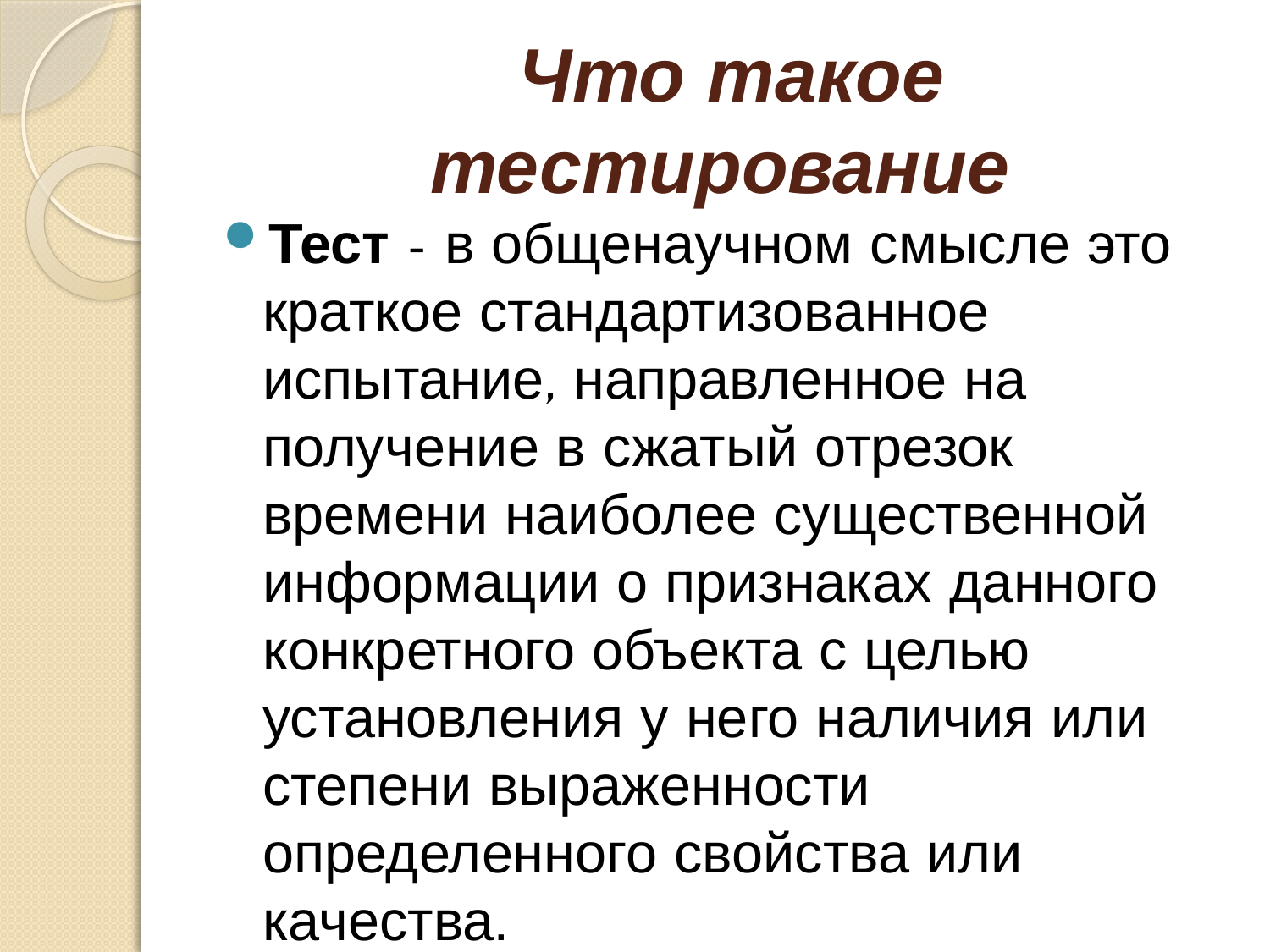

# Что такое тестирование
Тест - в общенаучном смысле это краткое стандартизованное испытание, направленное на получение в сжатый отрезок времени наиболее существенной информации о признаках данного конкретного объекта с целью установления у него наличия или степени выраженности определенного свойства или качества.